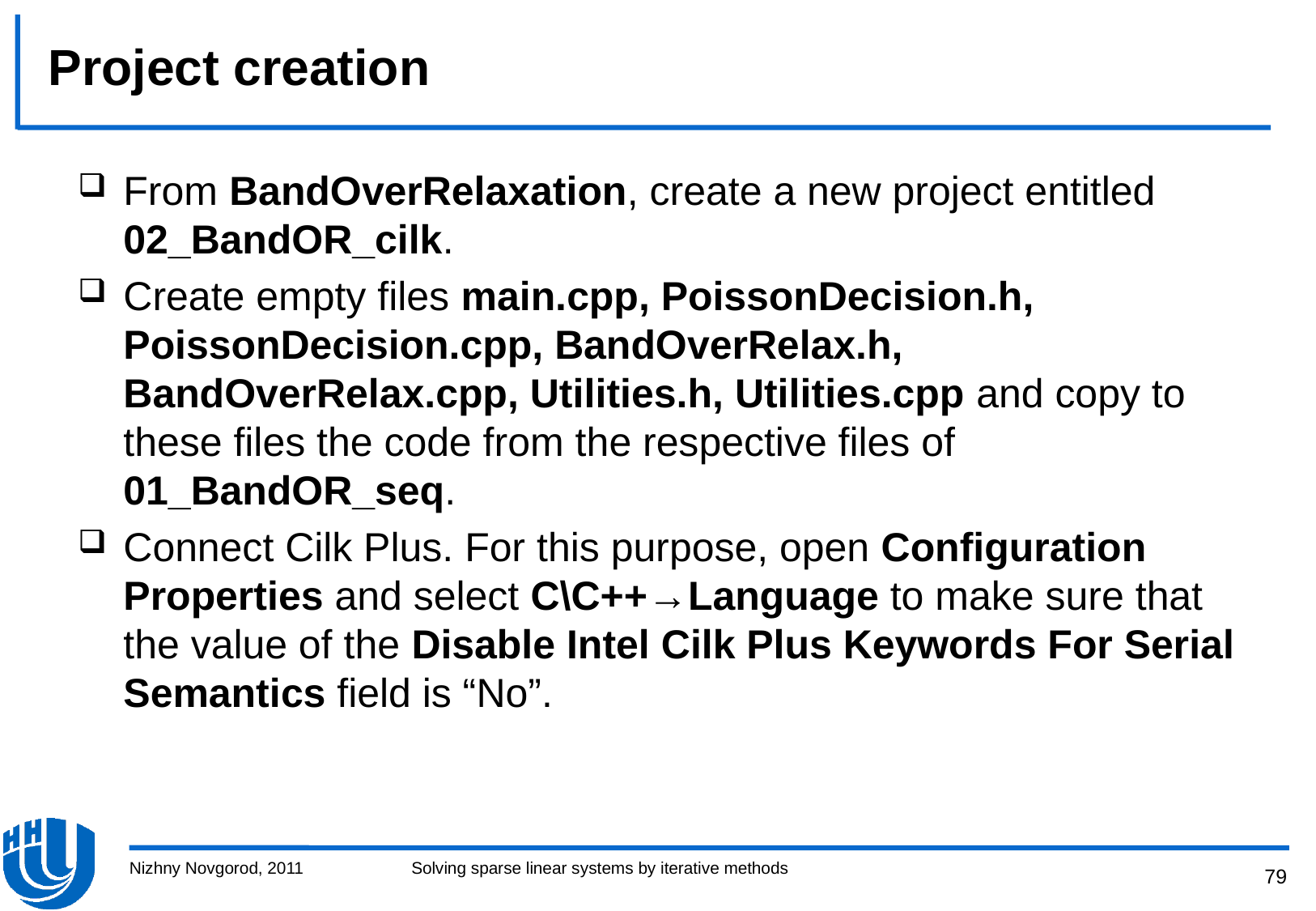

# Project creation
From BandOverRelaxation, create a new project entitled 02_BandOR_cilk.
Create empty files main.cpp, PoissonDecision.h, PoissonDecision.cpp, BandOverRelax.h, BandOverRelax.cpp, Utilities.h, Utilities.cpp and copy to these files the code from the respective files of 01_BandOR_seq.
Connect Cilk Plus. For this purpose, open Configuration Properties and select С\С++→Language to make sure that the value of the Disable Intel Cilk Plus Keywords For Serial Semantics field is “No”.
Nizhny Novgorod, 2011
Solving sparse linear systems by iterative methods